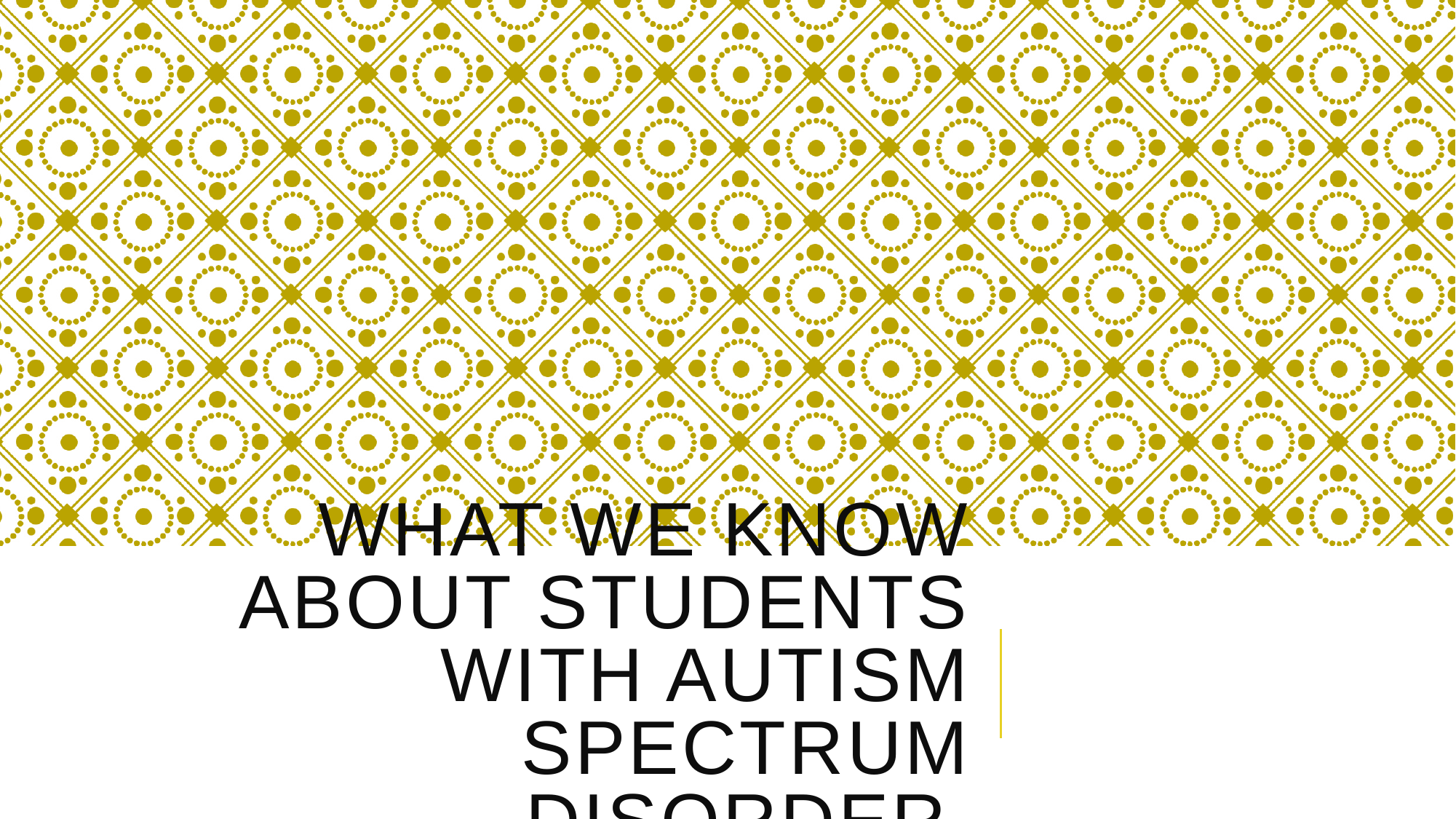

# What we know about students with autism spectrum disorder.